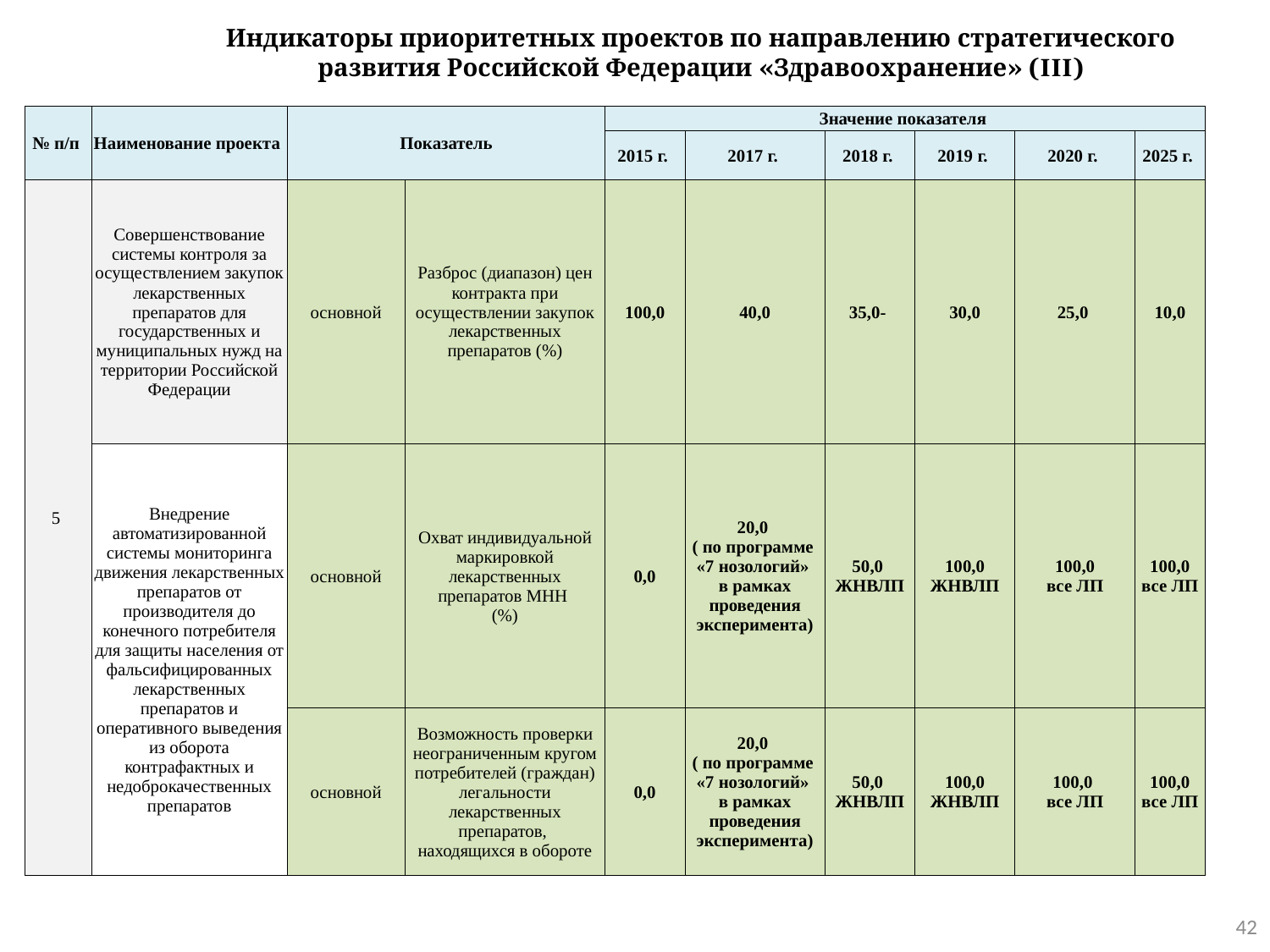

Индикаторы приоритетных проектов по направлению стратегического развития Российской Федерации «Здравоохранение» (III)
| № п/п | Наименование проекта | Показатель |  | Значение показателя |  |  |  |  |  |
| --- | --- | --- | --- | --- | --- | --- | --- | --- | --- |
|  |  |  |  | 2015 г. | 2017 г. | 2018 г. | 2019 г. | 2020 г. | 2025 г. |
| 5 | Совершенствование системы контроля за осуществлением закупок лекарственных препаратов для государственных и муниципальных нужд на территории Российской Федерации | основной | Разброс (диапазон) цен контракта при осуществлении закупок лекарственных препаратов (%) | 100,0 | 40,0 | 35,0- | 30,0 | 25,0 | 10,0 |
|  | Внедрение автоматизированной системы мониторинга движения лекарственных препаратов от производителя до конечного потребителя для защиты населения от фальсифицированных лекарственных препаратов и оперативного выведения из оборота контрафактных и недоброкачественных препаратов | основной | Охват индивидуальной маркировкой лекарственных препаратов МНН (%) | 0,0 | 20,0 ( по программе «7 нозологий» в рамках проведения эксперимента) | 50,0 ЖНВЛП | 100,0 ЖНВЛП | 100,0 все ЛП | 100,0 все ЛП |
|  |  | основной | Возможность проверки неограниченным кругом потребителей (граждан) легальности лекарственных препаратов, находящихся в обороте | 0,0 | 20,0 ( по программе «7 нозологий» в рамках проведения эксперимента) | 50,0 ЖНВЛП | 100,0 ЖНВЛП | 100,0 все ЛП | 100,0 все ЛП |
42